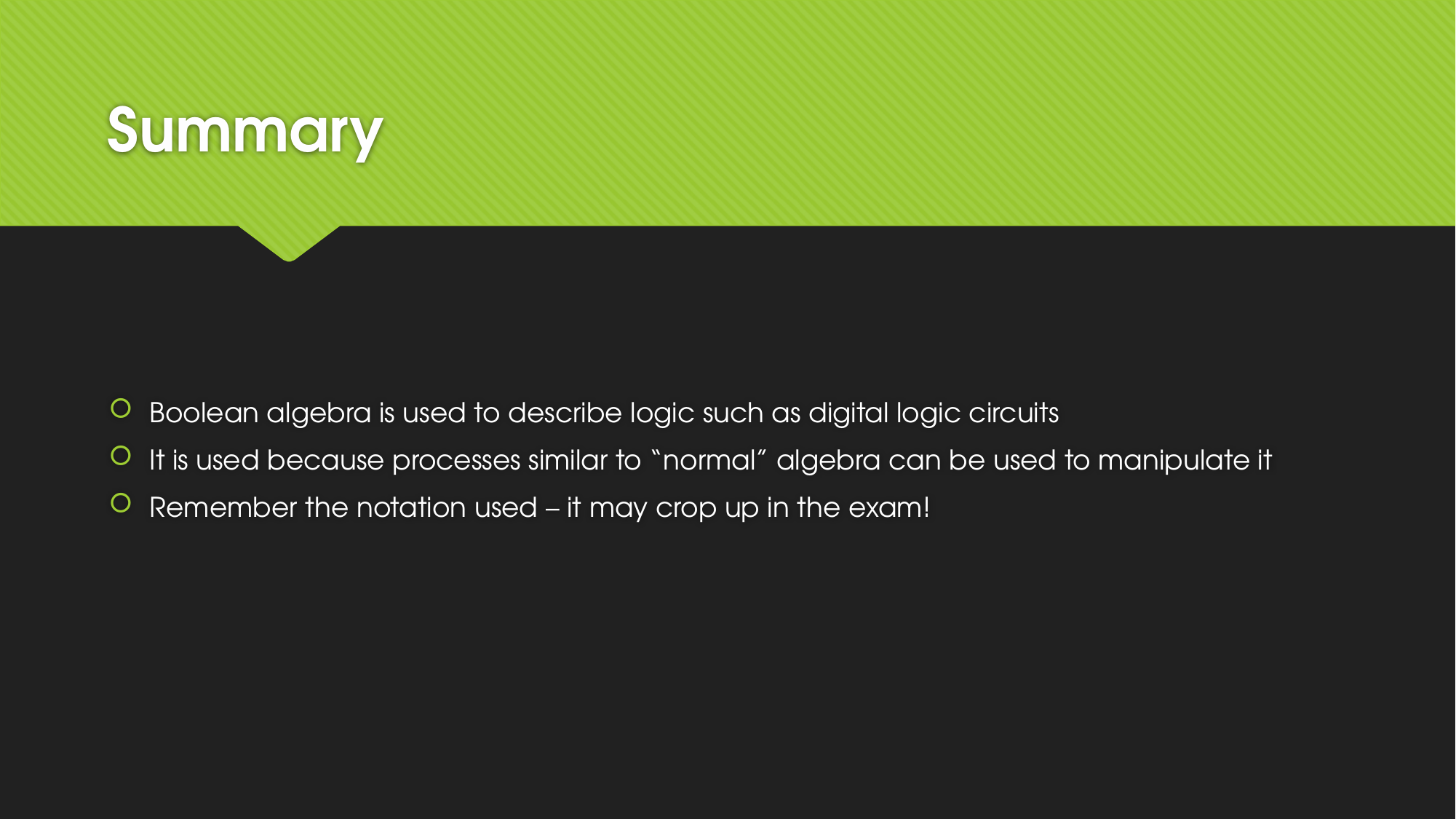

# Summary
Boolean algebra is used to describe logic such as digital logic circuits
It is used because processes similar to “normal” algebra can be used to manipulate it
Remember the notation used – it may crop up in the exam!